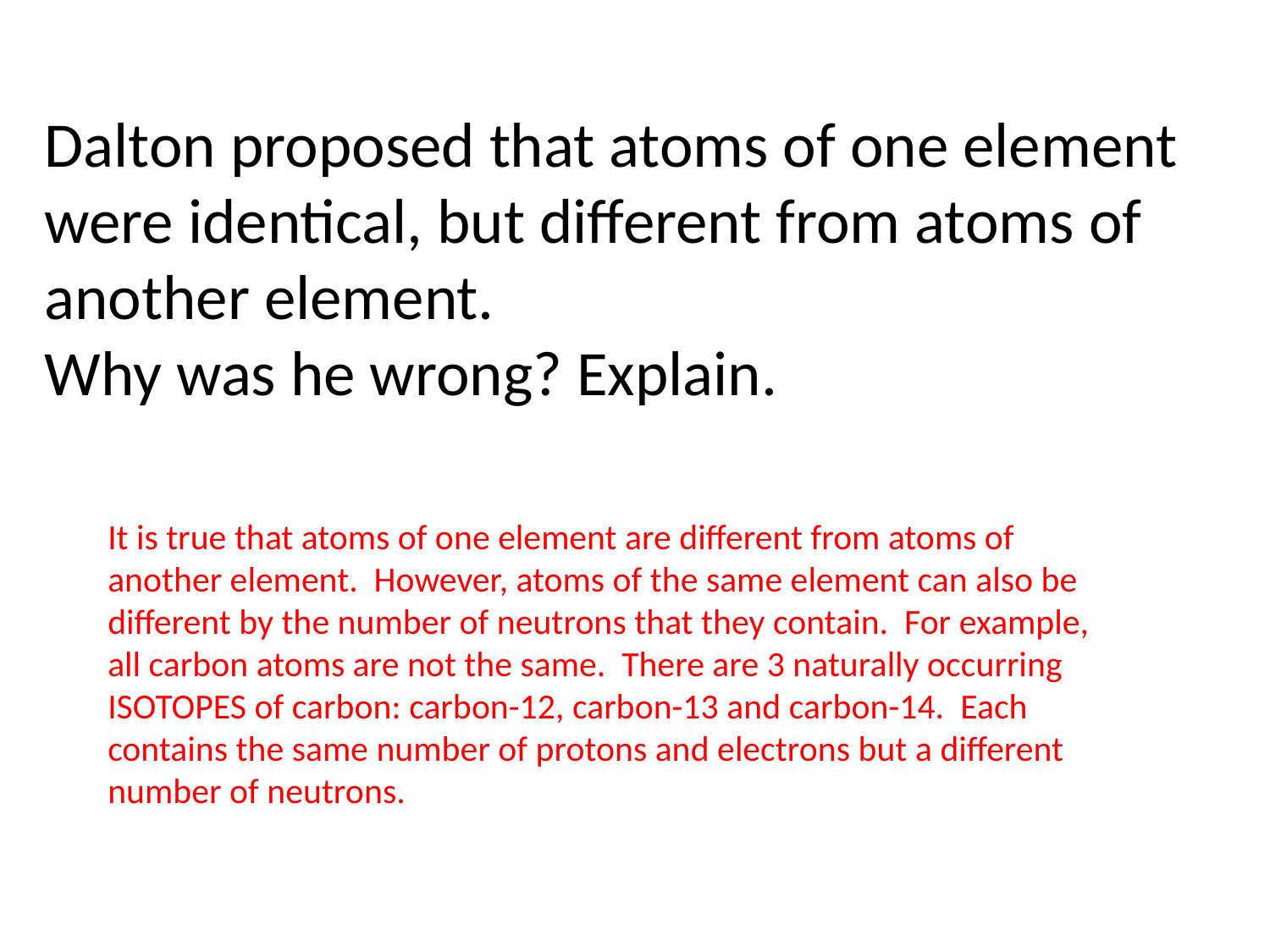

# Dalton proposed that atoms of one element were identical, but different from atoms of another element. Why was he wrong? Explain.
It is true that atoms of one element are different from atoms of another element.  However, atoms of the same element can also be different by the number of neutrons that they contain.  For example, all carbon atoms are not the same.  There are 3 naturally occurring ISOTOPES of carbon: carbon-12, carbon-13 and carbon-14.  Each contains the same number of protons and electrons but a different number of neutrons.